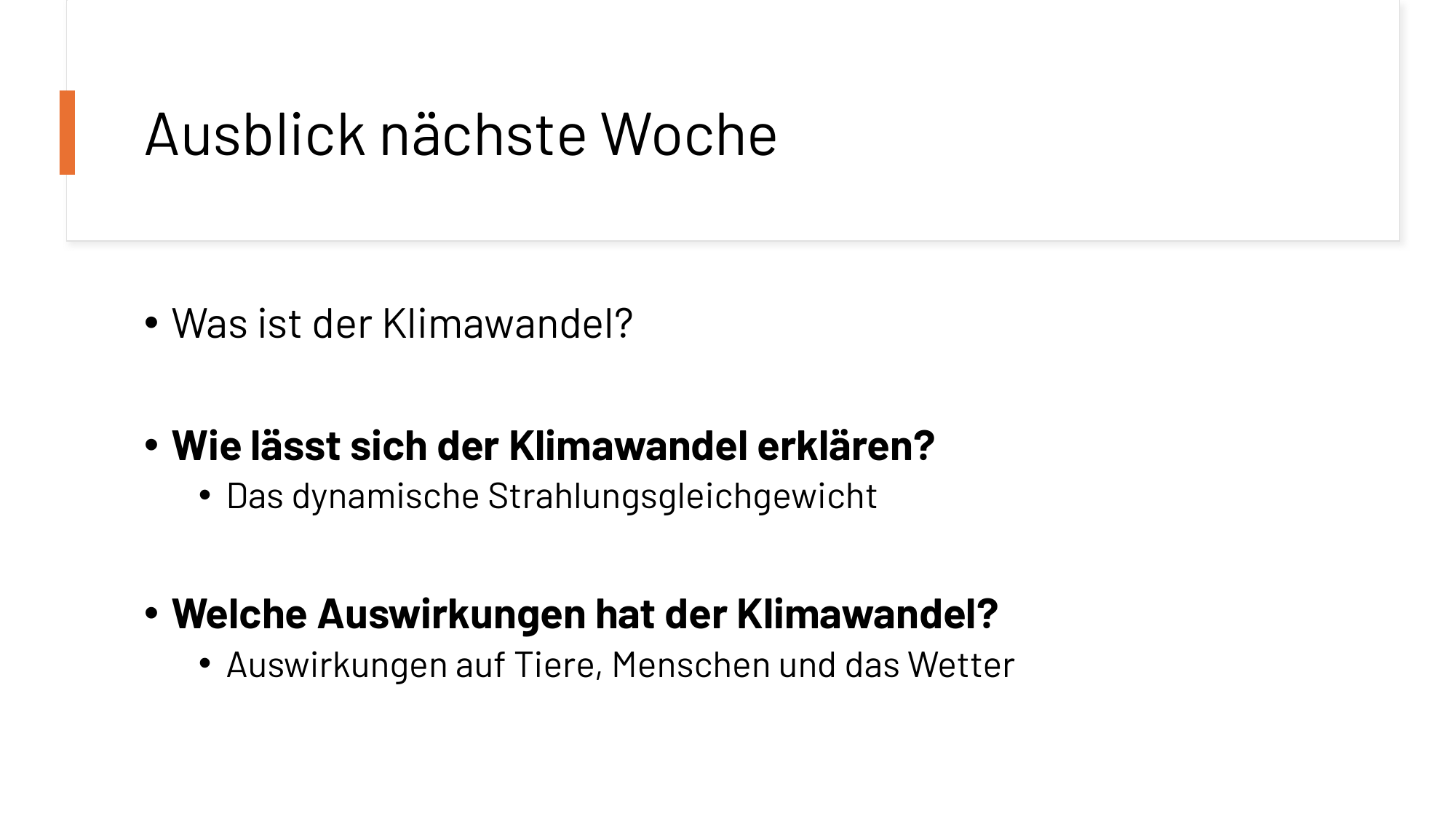

# Ausblick nächste Woche

Was ist der Klimawandel?

Wie lässt sich der Klimawandel erklären?
Das dynamische Strahlungsgleichgewicht

Welche Auswirkungen hat der Klimawandel?
Auswirkungen auf Tiere, Menschen und das Wetter

5